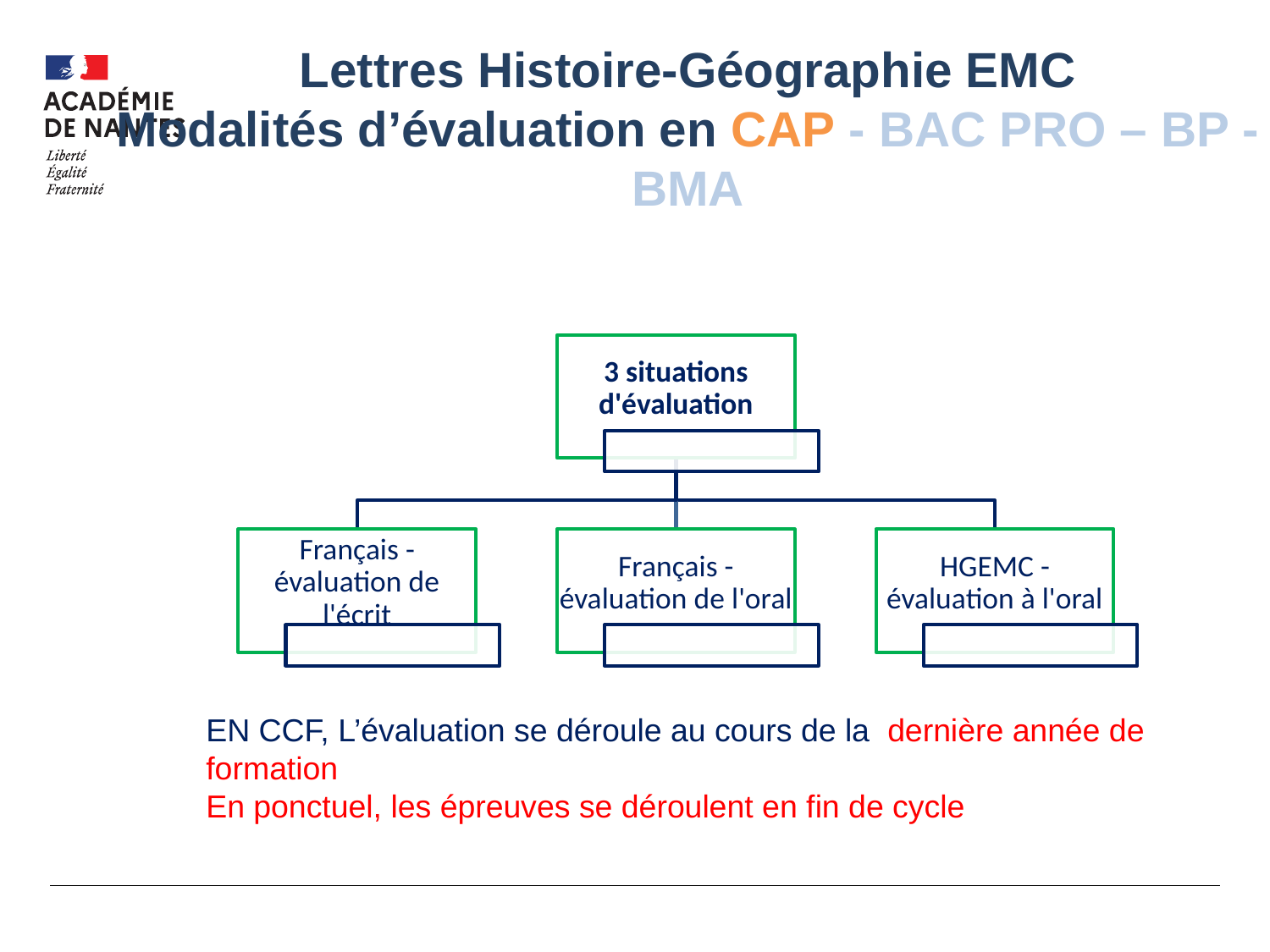

# Lettres Histoire-Géographie EMC Modalités d’évaluation en CAP - BAC PRO – BP - BMA
3 situations d'évaluation

Français - évaluation de l'écrit

Français - évaluation de l'oral

HGEMC - évaluation à l'oral

EN CCF, L’évaluation se déroule au cours de la  dernière année de formation
En ponctuel, les épreuves se déroulent en fin de cycle